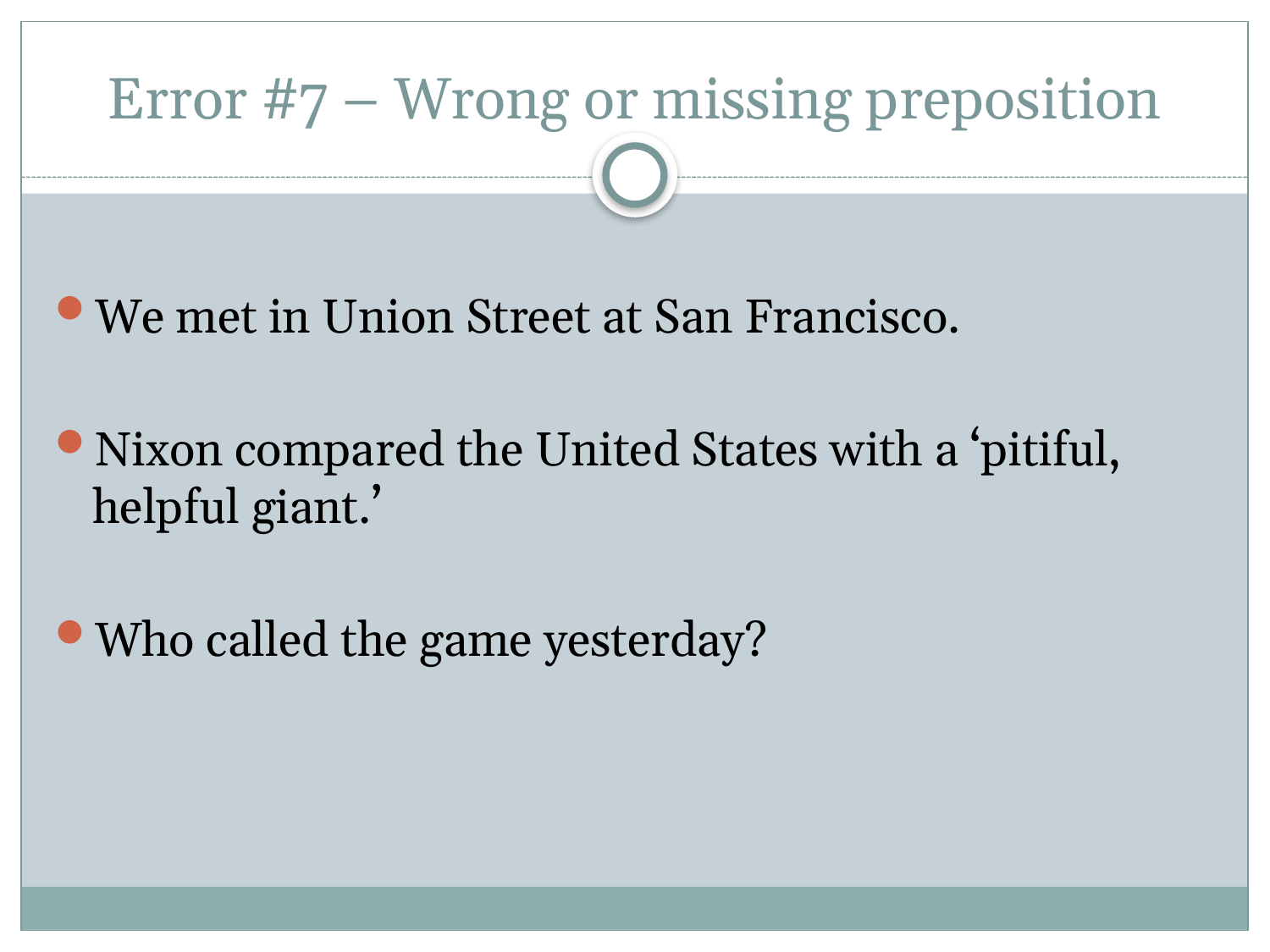

# Error #7 – Wrong or missing preposition

We met in Union Street at San Francisco.

Nixon compared the United States with a ‘pitiful, helpful giant.’

Who called the game yesterday?